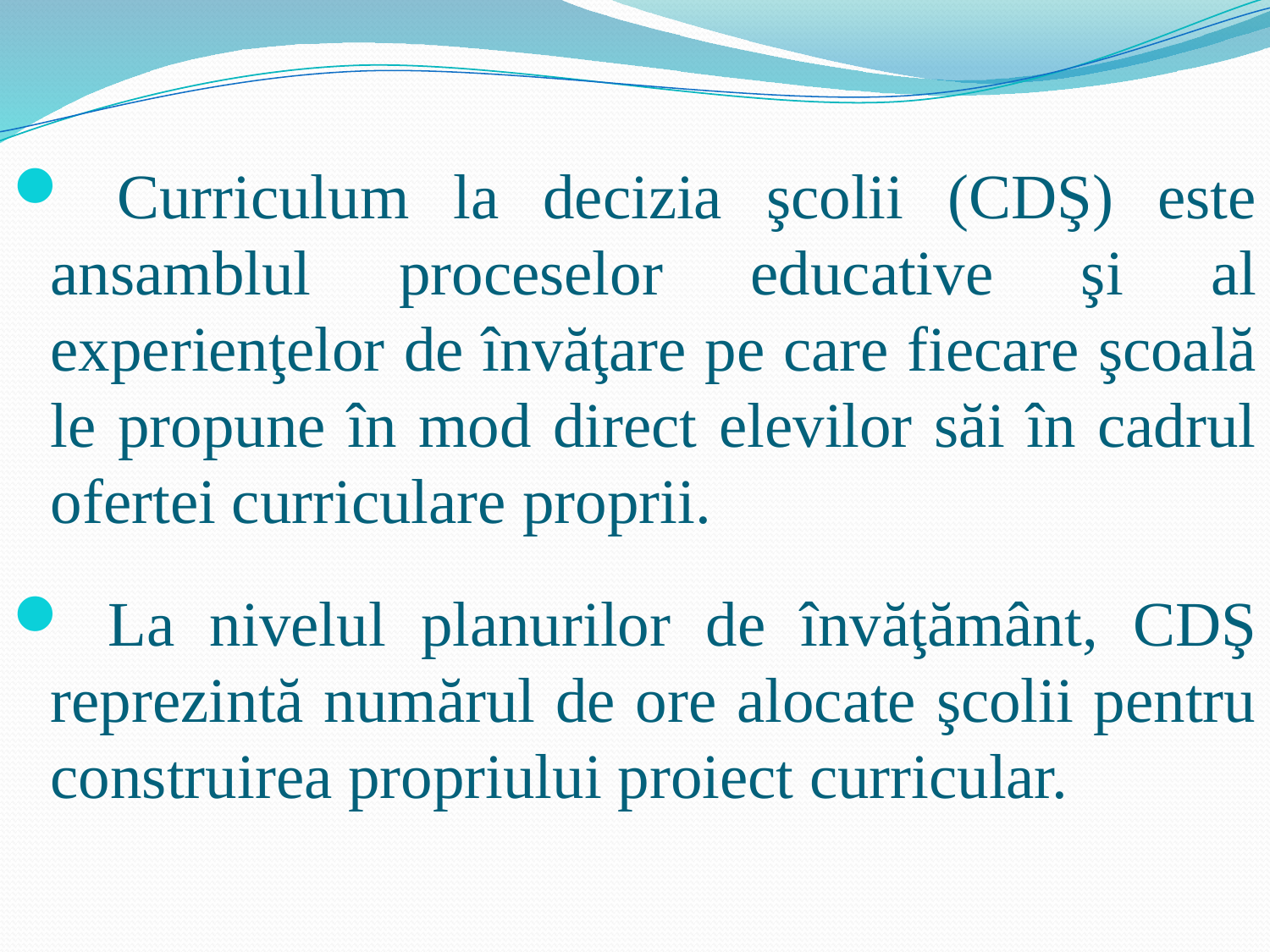

Curriculum la decizia şcolii (CDŞ) este ansamblul proceselor educative şi al experienţelor de învăţare pe care fiecare şcoală le propune în mod direct elevilor săi în cadrul ofertei curriculare proprii.

 La nivelul planurilor de învăţământ, CDŞ reprezintă numărul de ore alocate şcolii pentru construirea propriului proiect curricular.